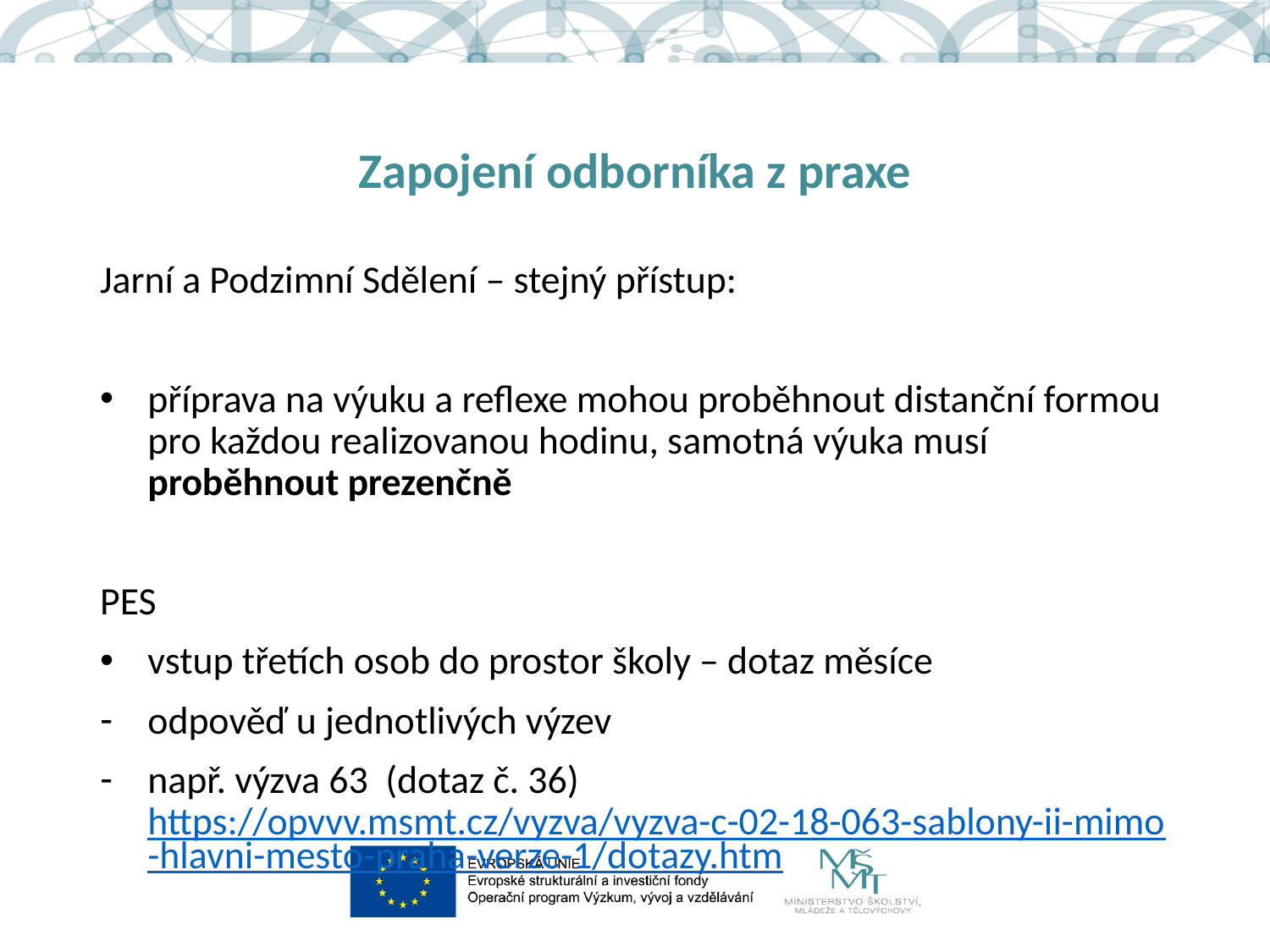

# Zapojení odborníka z praxe
Jarní a Podzimní Sdělení – stejný přístup:

příprava na výuku a reflexe mohou proběhnout distanční formou pro každou realizovanou hodinu, samotná výuka musí proběhnout prezenčně

PES
vstup třetích osob do prostor školy – dotaz měsíce
odpověď u jednotlivých výzev
např. výzva 63  (dotaz č. 36) https://opvvv.msmt.cz/vyzva/vyzva-c-02-18-063-sablony-ii-mimo-hlavni-mesto-praha-verze-1/dotazy.htm